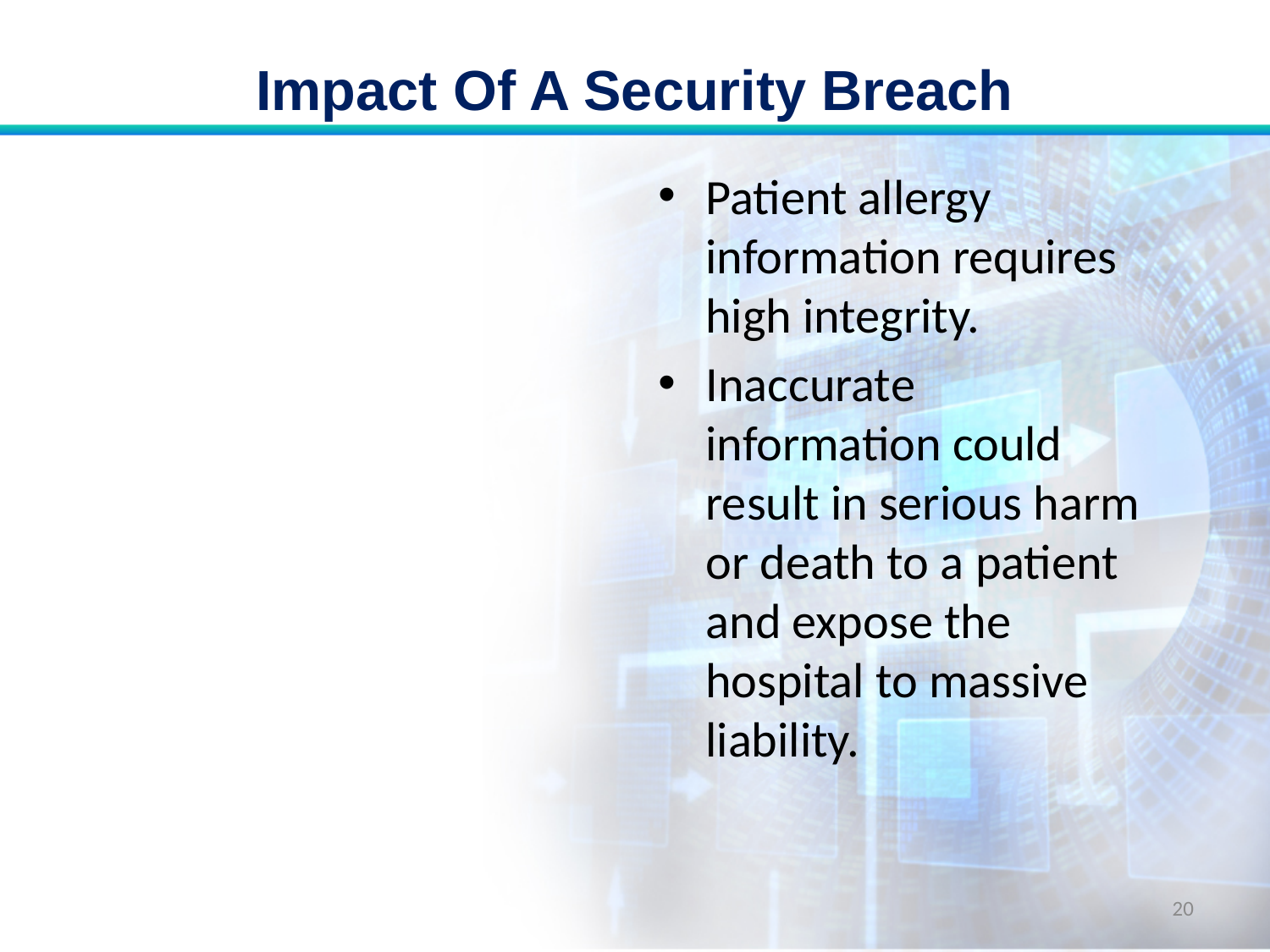

# Impact Of A Security Breach
Patient allergy information requires high integrity.
Inaccurate information could result in serious harm or death to a patient and expose the hospital to massive liability.

20